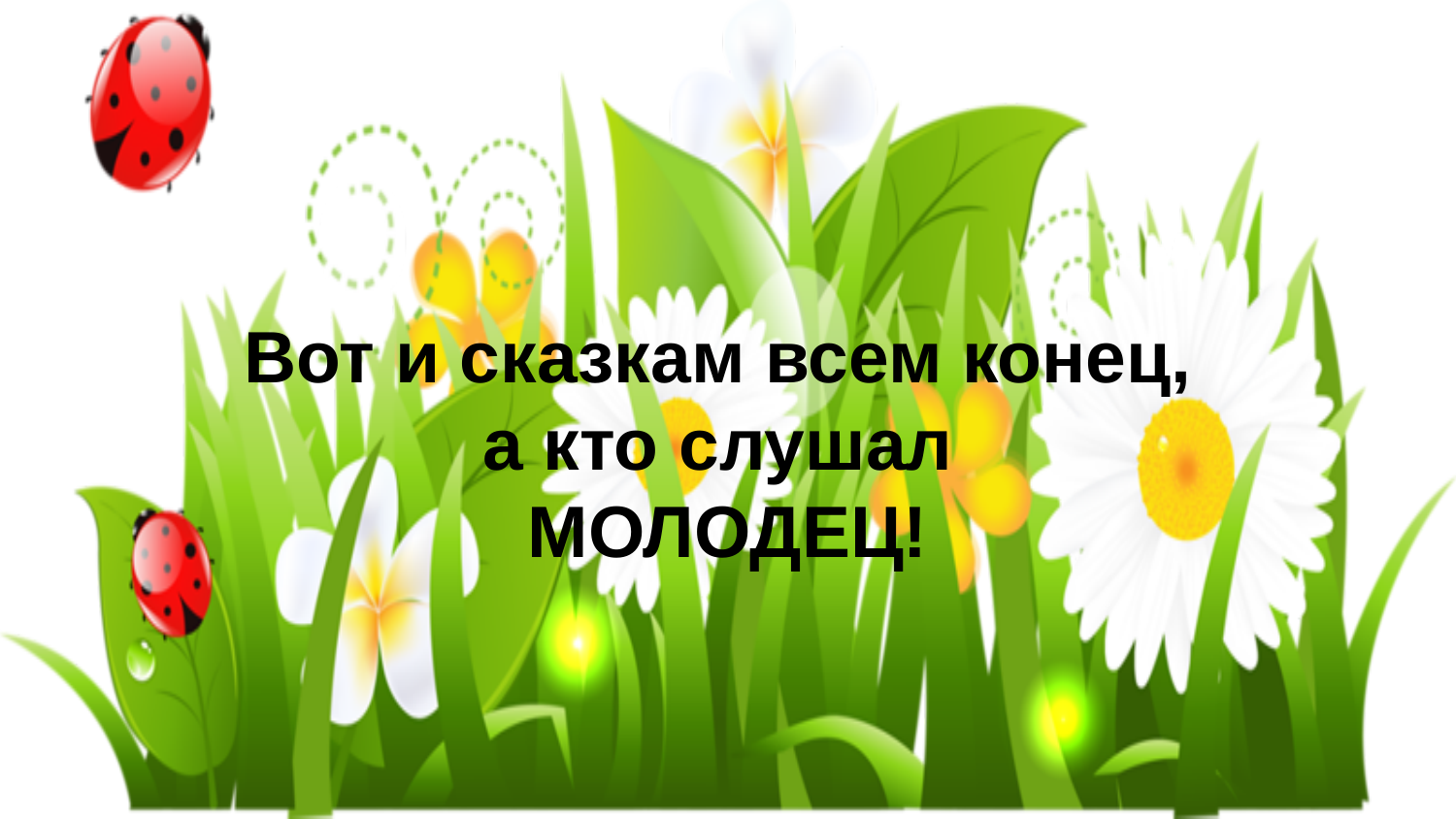

# Вот и сказкам всем конец,
а кто слушал
МОЛОДЕЦ!